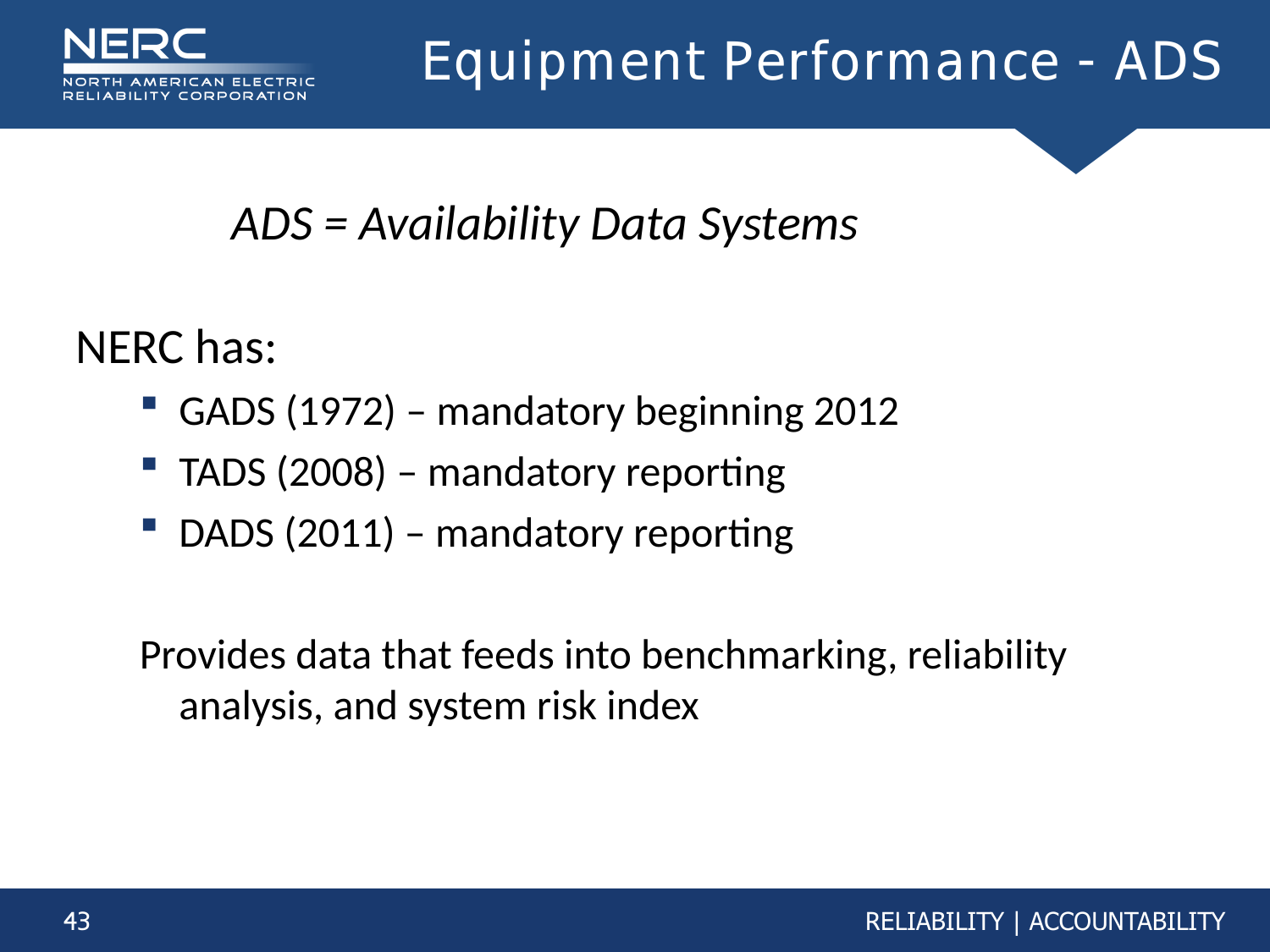

# Equipment Performance - ADS
                ADS = Availability Data Systems

NERC has:
GADS (1972) – mandatory beginning 2012
TADS (2008) – mandatory reporting
DADS (2011) – mandatory reporting

Provides data that feeds into benchmarking, reliability analysis, and system risk index